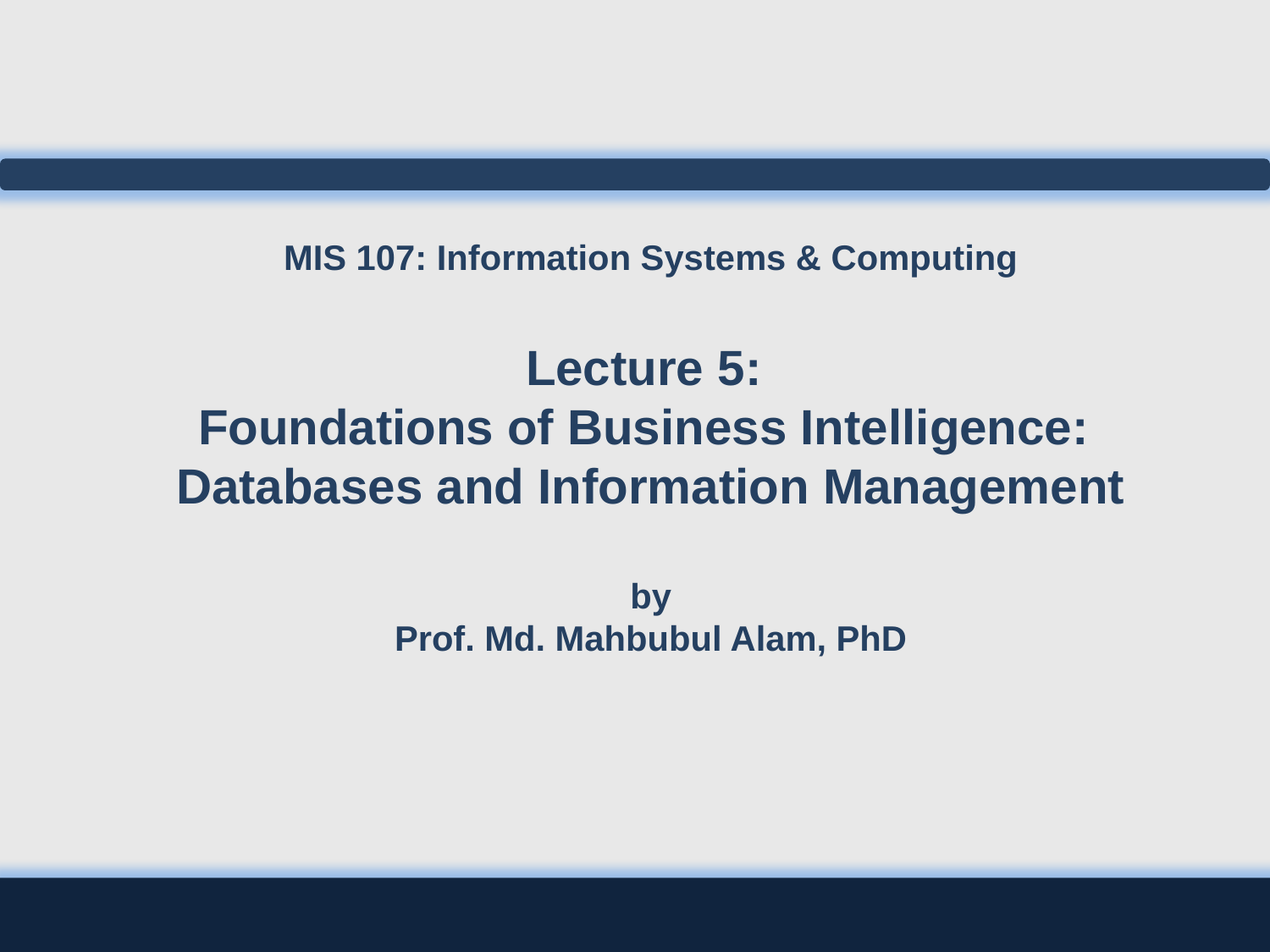

# MIS 107: Information Systems & Computing Lecture 5: Foundations of Business Intelligence: Databases and Information Management by Prof. Md. Mahbubul Alam, PhD